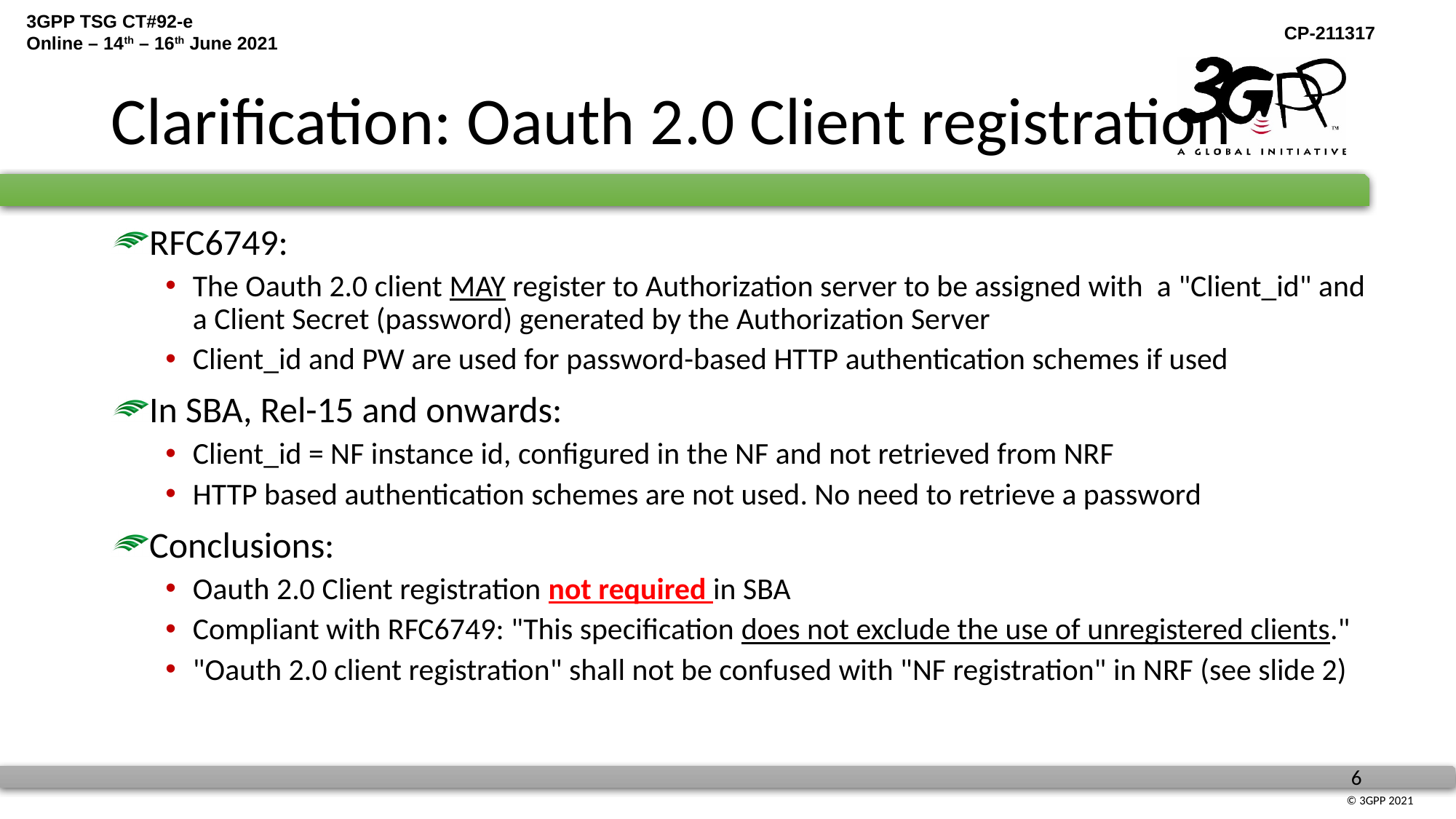

# Clarification: Oauth 2.0 Client registration
RFC6749:
The Oauth 2.0 client MAY register to Authorization server to be assigned with  a "Client_id" and a Client Secret (password) generated by the Authorization Server
Client_id and PW are used for password-based HTTP authentication schemes if used
In SBA, Rel-15 and onwards:
Client_id = NF instance id, configured in the NF and not retrieved from NRF
HTTP based authentication schemes are not used. No need to retrieve a password
Conclusions:
Oauth 2.0 Client registration not required in SBA
Compliant with RFC6749: "This specification does not exclude the use of unregistered clients."
"Oauth 2.0 client registration" shall not be confused with "NF registration" in NRF (see slide 2)